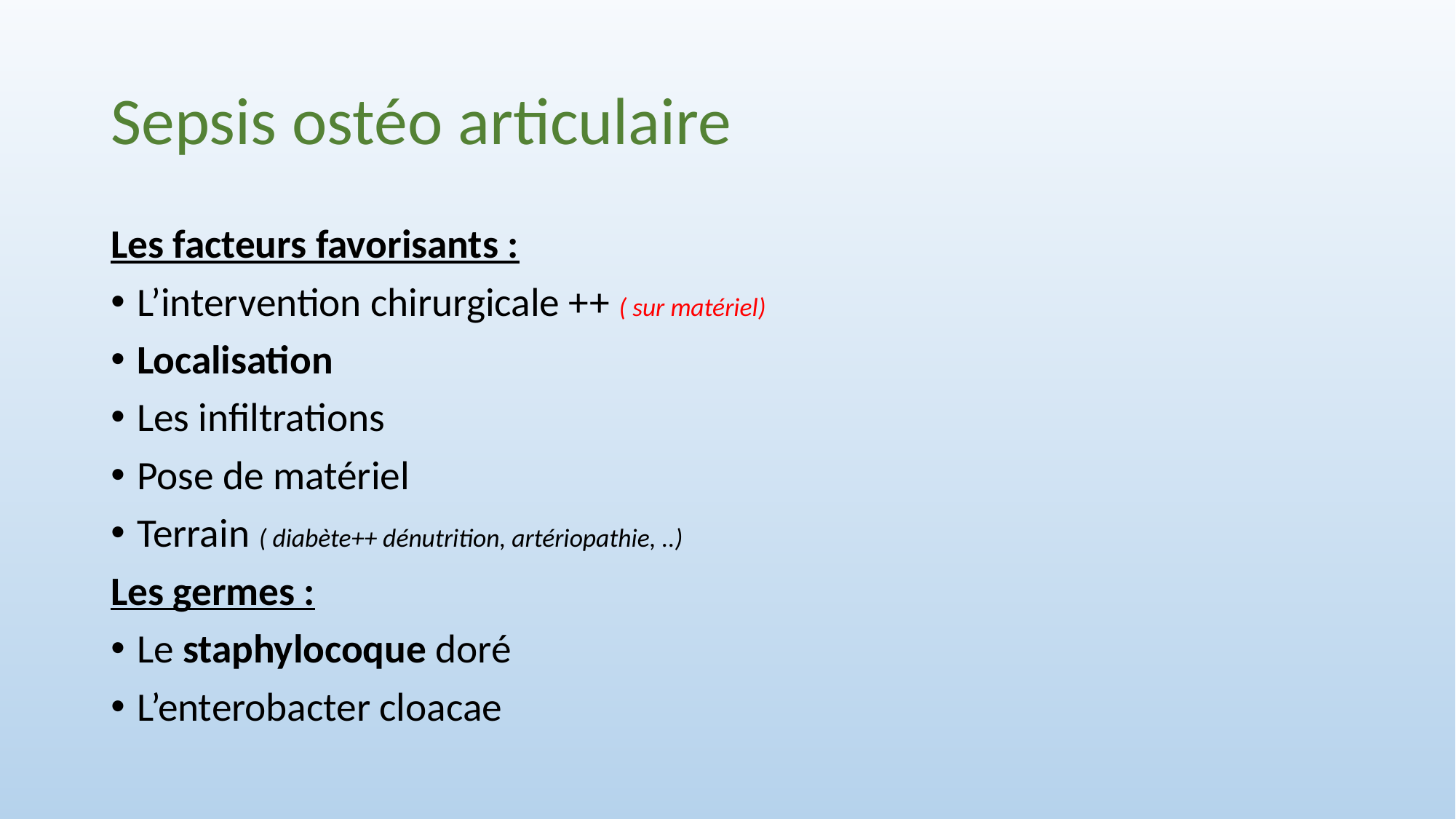

# Sepsis ostéo articulaire
Les facteurs favorisants :
L’intervention chirurgicale ++ ( sur matériel)
Localisation
Les infiltrations
Pose de matériel
Terrain ( diabète++ dénutrition, artériopathie, ..)
Les germes :
Le staphylocoque doré
L’enterobacter cloacae